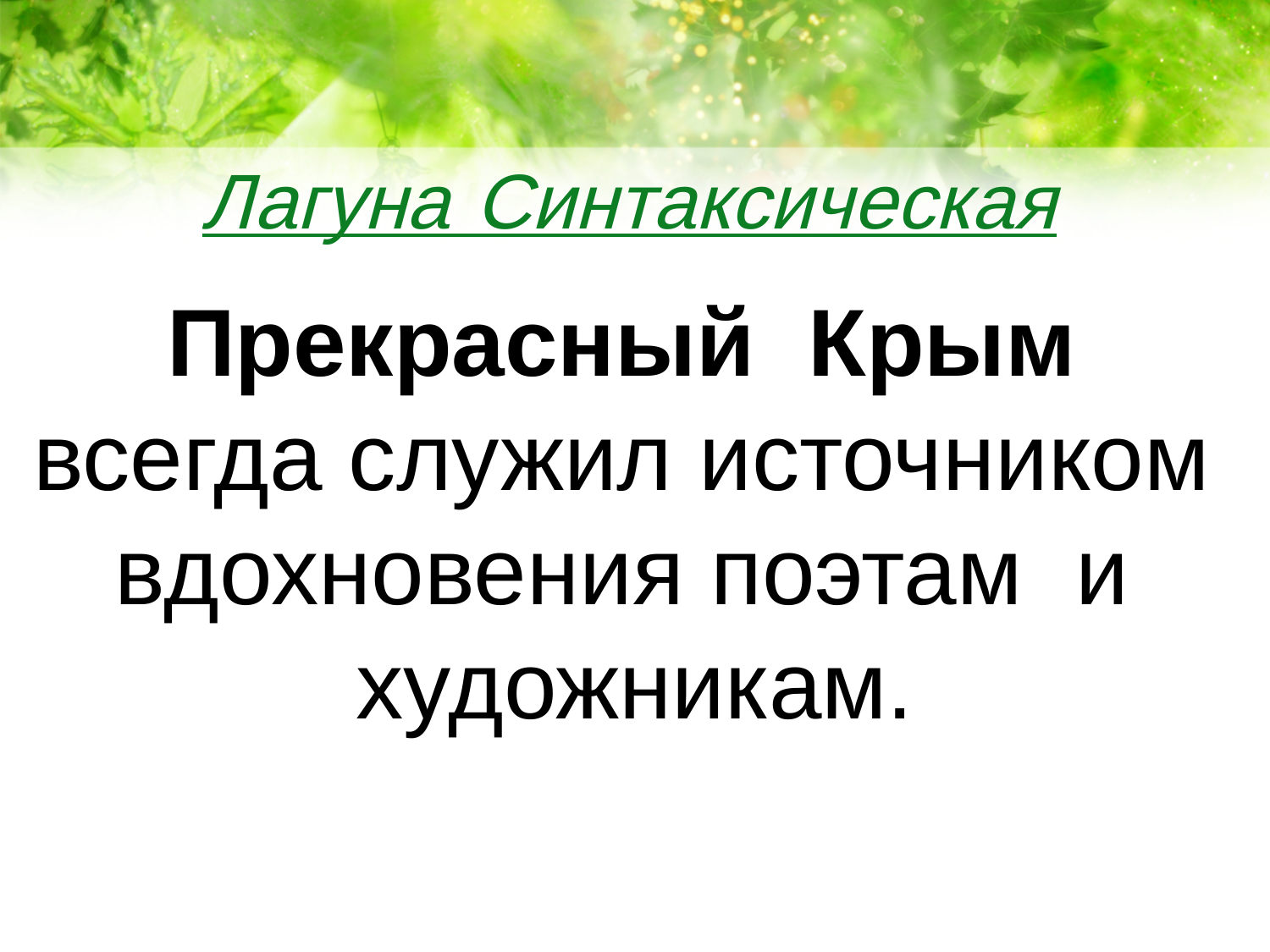

# Лагуна Синтаксическая
Прекрасный  Крым
всегда служил источником  вдохновения поэтам  и  художникам.